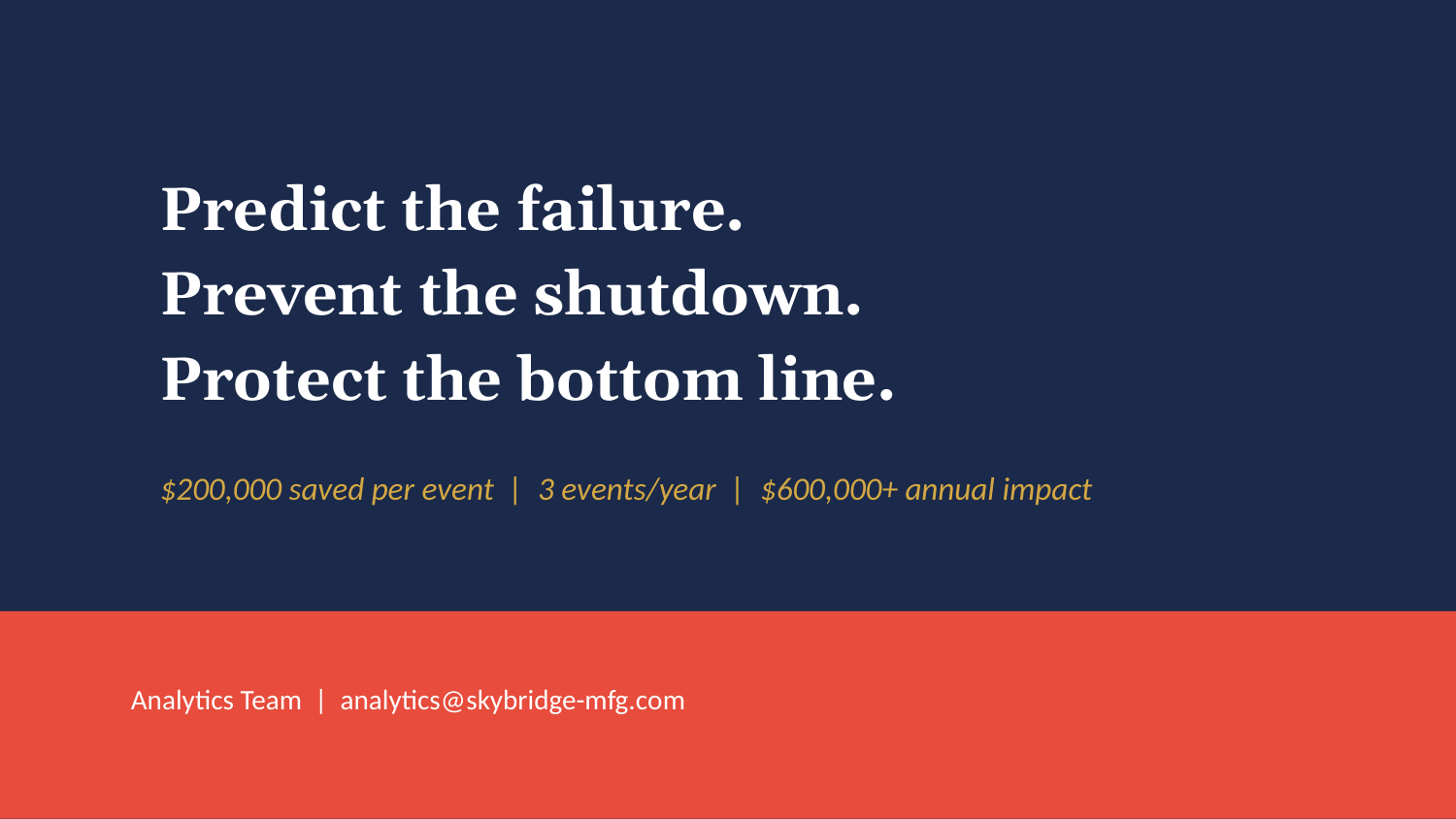

Predict the failure.
Prevent the shutdown.
Protect the bottom line.
$200,000 saved per event  |  3 events/year  |  $600,000+ annual impact

Analytics Team  |  analytics@skybridge-mfg.com